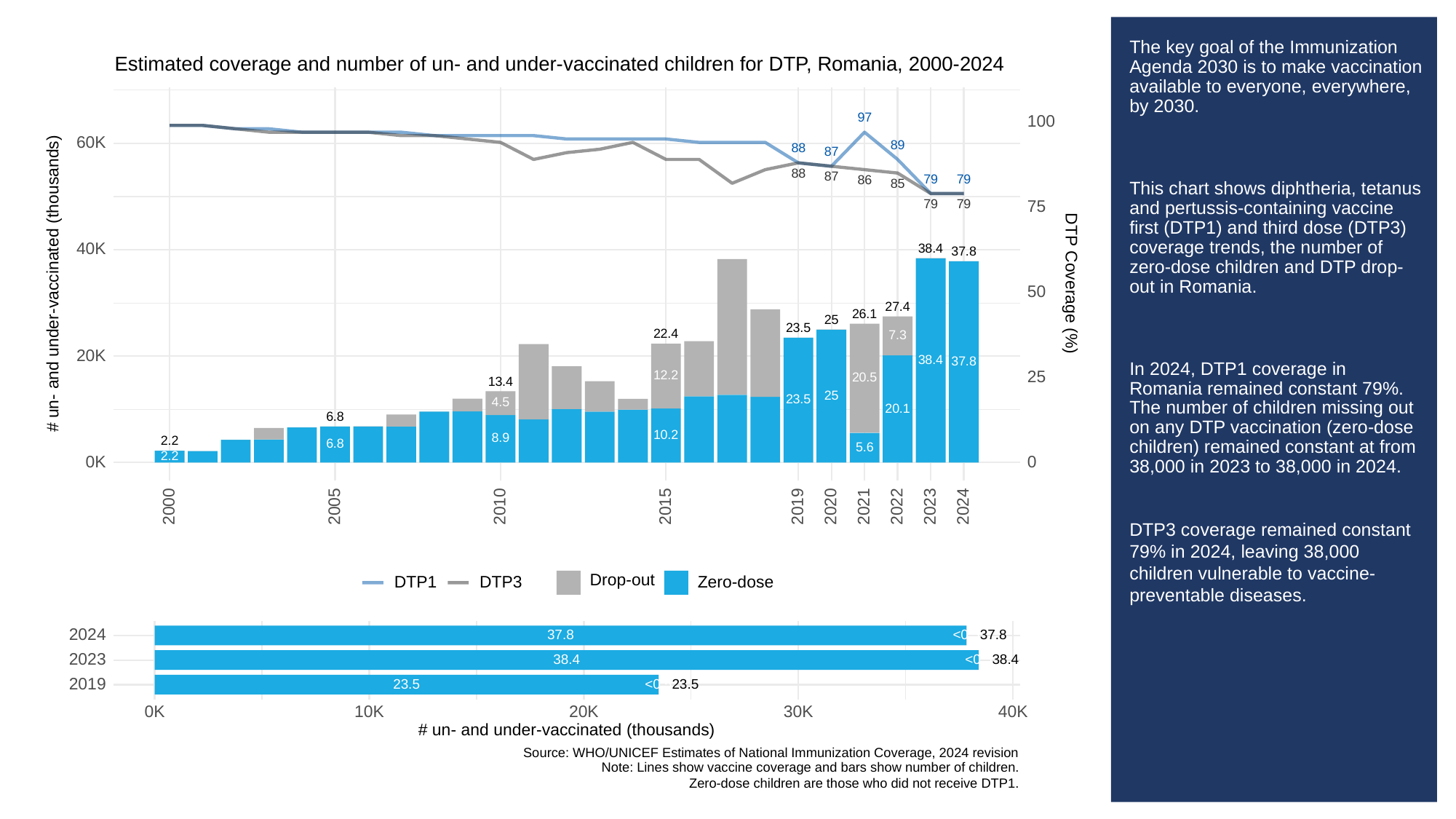

# The key goal of the Immunization Agenda 2030 is to make vaccination available to everyone, everywhere, by 2030.

This chart shows diphtheria, tetanus and pertussis-containing vaccine first (DTP1) and third dose (DTP3) coverage trends, the number of zero-dose children and DTP drop-out in Romania.

In 2024, DTP1 coverage in Romania remained constant 79%. The number of children missing out on any DTP vaccination (zero-dose children) remained constant at from 38,000 in 2023 to 38,000 in 2024.

DTP3 coverage remained constant 79% in 2024, leaving 38,000 children vulnerable to vaccine-preventable diseases.

Estimated coverage and number of un- and under-vaccinated children for DTP, Romania, 2000-2024

97
100

60K
89

88
87
88
87
79
79
86
85

79
79
75
40K
38.4
37.8

# un- and under-vaccinated (thousands)
DTP Coverage (%)
50
27.4

26.1
25

23.5

22.4
7.3

20K

38.4

37.8

25
12.2
20.5
13.4

25

23.5

4.5

20.1

6.8

10.2

8.9
2.2

6.8

5.6

2.2
0K
0

2023
2000
2005
2010
2015
2019
2020
2021
2022
2024

Drop-out
DTP3
Zero-dose
DTP1

2024
37.8
37.8
<0.5

2023
38.4
38.4
<0.5

2019
23.5
23.5
<0.5

30K
0K
10K
20K
40K
# un- and under-vaccinated (thousands)
Source: WHO/UNICEF Estimates of National Immunization Coverage, 2024 revision
Note: Lines show vaccine coverage and bars show number of children.
Zero-dose children are those who did not receive DTP1.